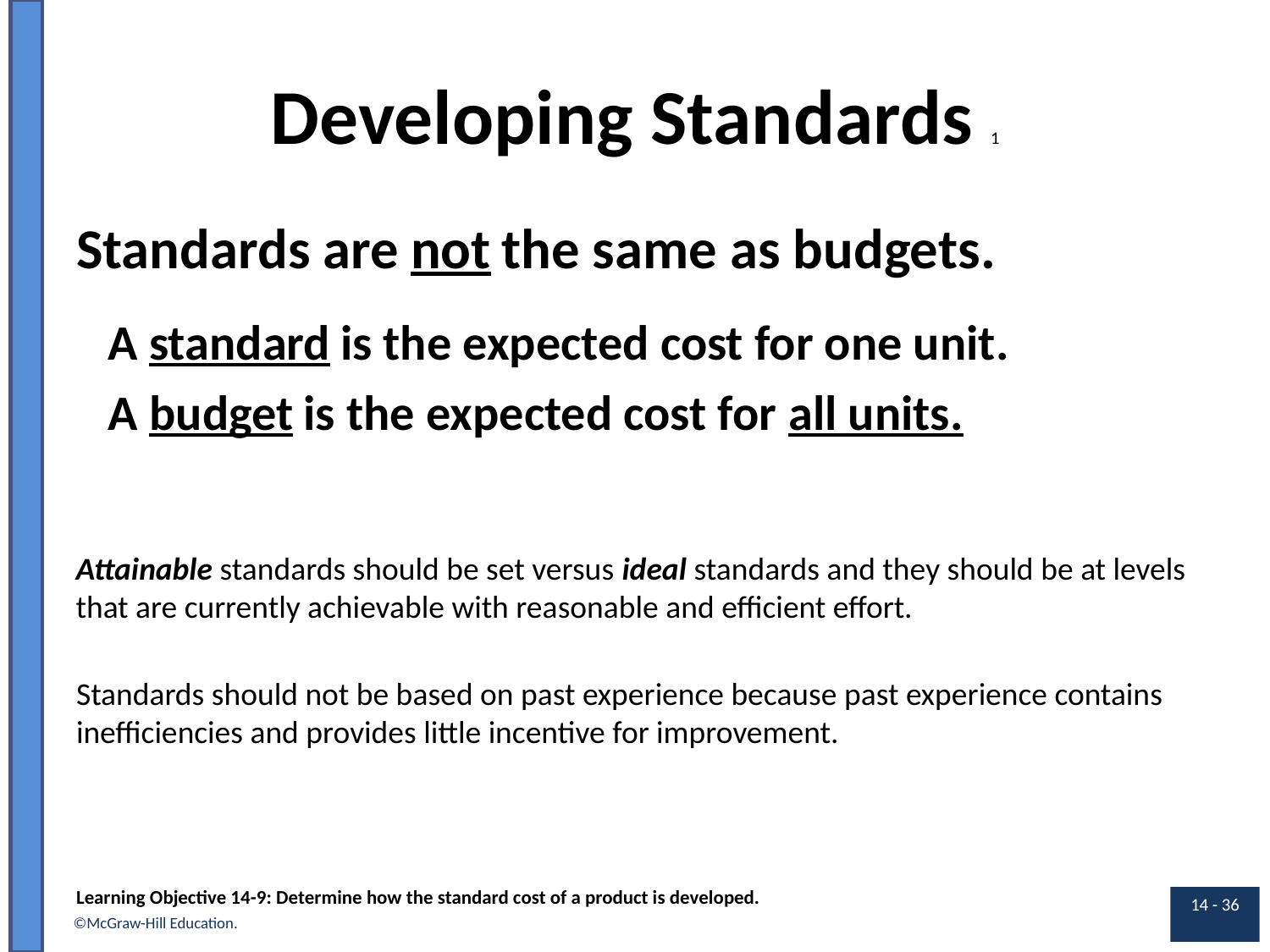

# Developing Standards 1
Standards are begin underline not end underline the same as budgets.
A begin underline standard end underline is the expected cost for one unit.
A begin underline budget end underline is the expected cost for begin underline all units. end underline
Attainable standards should be set versus ideal standards and they should be at levels that are currently achievable with reasonable and efficient effort.
Standards should not be based on past experience because past experience contains inefficiencies and provides little incentive for improvement.
Learning Objective 14-9: Determine how the standard cost of a product is developed.